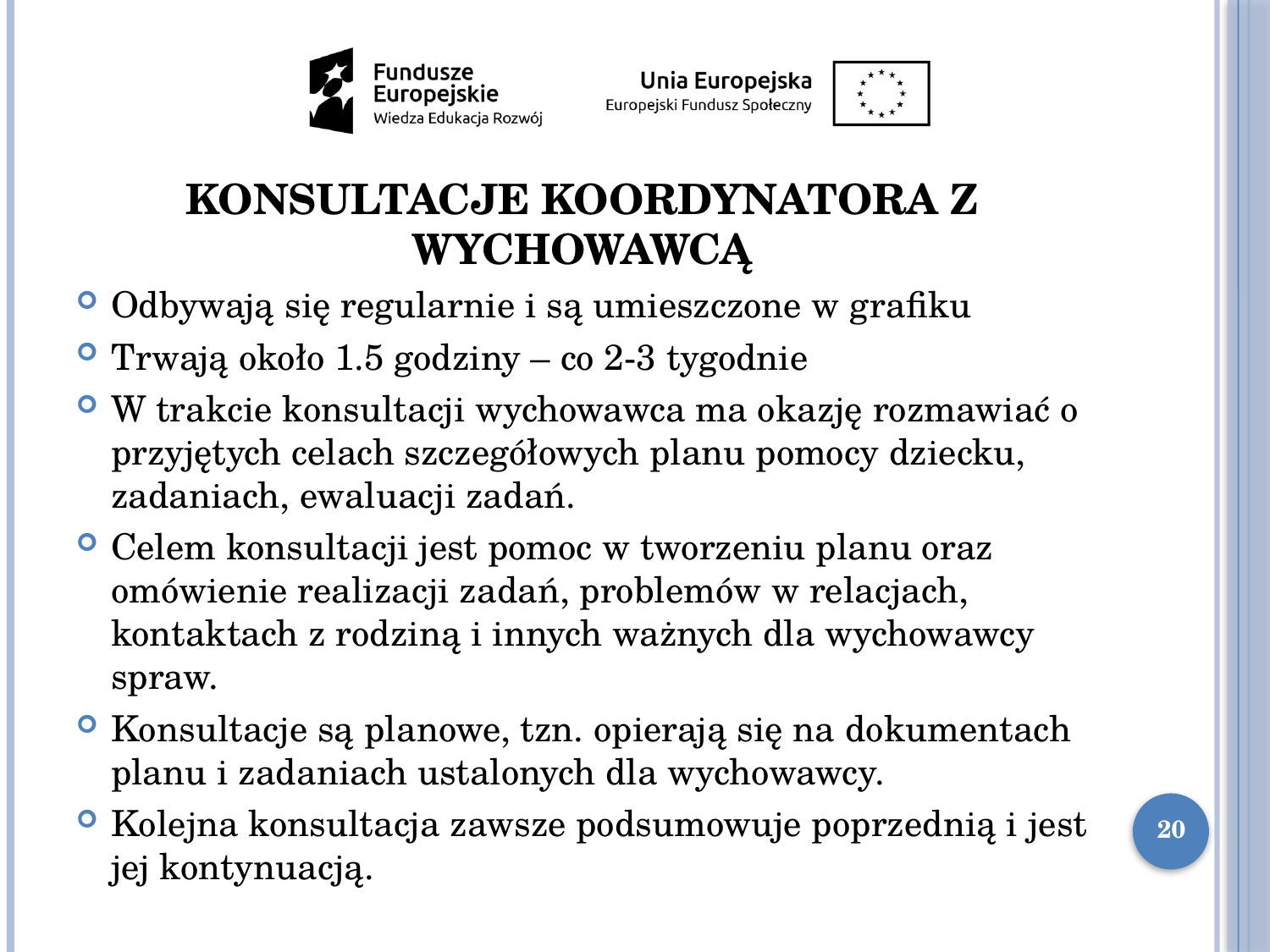

KONSULTACJE KOORDYNATORA Z WYCHOWAWCĄ
Odbywają się regularnie i są umieszczone w grafiku
Trwają około 1.5 godziny – co 2-3 tygodnie
W trakcie konsultacji wychowawca ma okazję rozmawiać o przyjętych celach szczegółowych planu pomocy dziecku, zadaniach, ewaluacji zadań.
Celem konsultacji jest pomoc w tworzeniu planu oraz omówienie realizacji zadań, problemów w relacjach, kontaktach z rodziną i innych ważnych dla wychowawcy spraw.
Konsultacje są planowe, tzn. opierają się na dokumentach planu i zadaniach ustalonych dla wychowawcy.
Kolejna konsultacja zawsze podsumowuje poprzednią i jest jej kontynuacją.

20